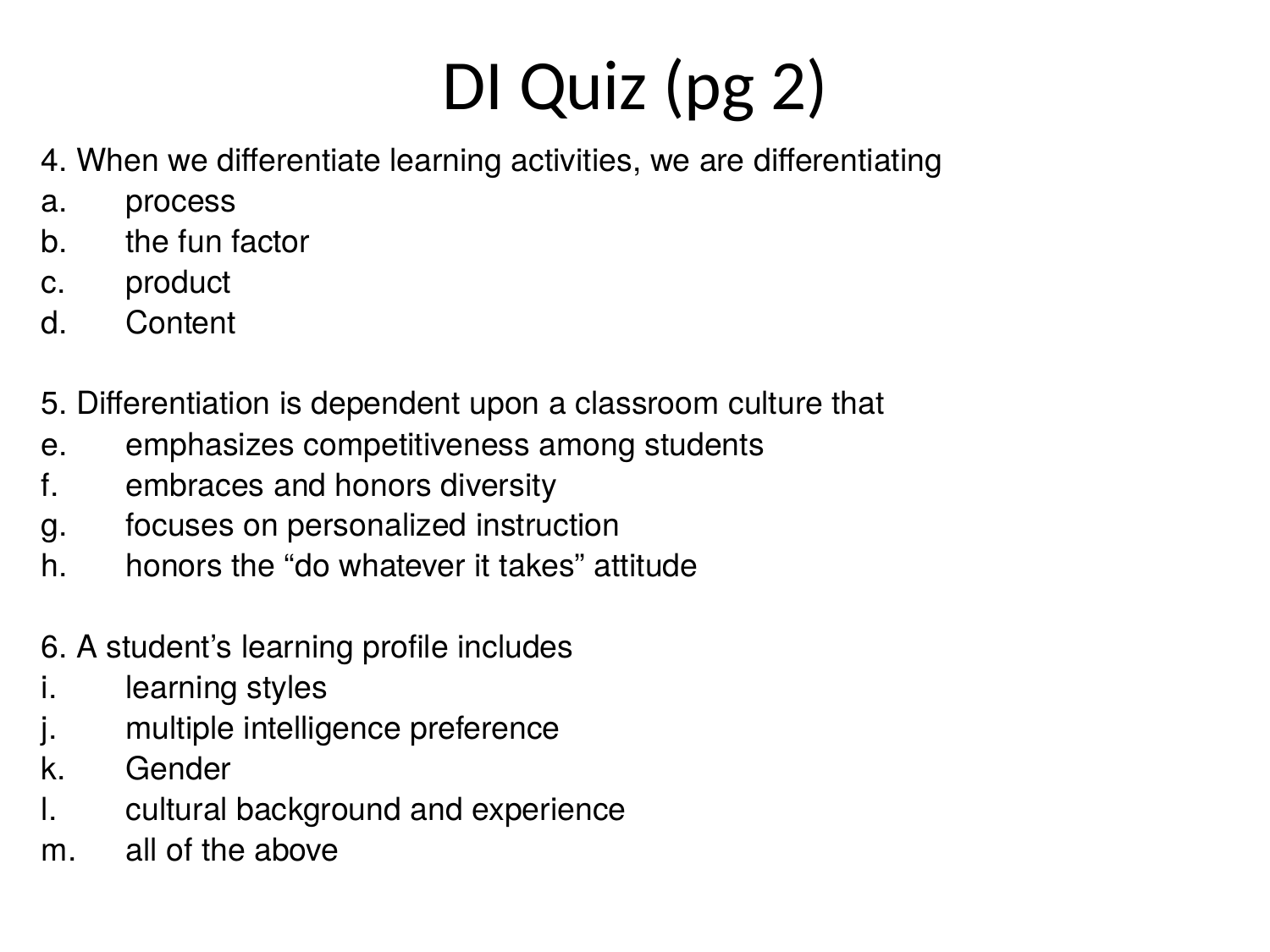

# DI Quiz (pg 2)
4. When we differentiate learning activities, we are differentiating
process
the fun factor
product
Content

5. Differentiation is dependent upon a classroom culture that
emphasizes competitiveness among students
embraces and honors diversity
focuses on personalized instruction
honors the “do whatever it takes” attitude

6. A student’s learning profile includes
learning styles
multiple intelligence preference
Gender
cultural background and experience
all of the above